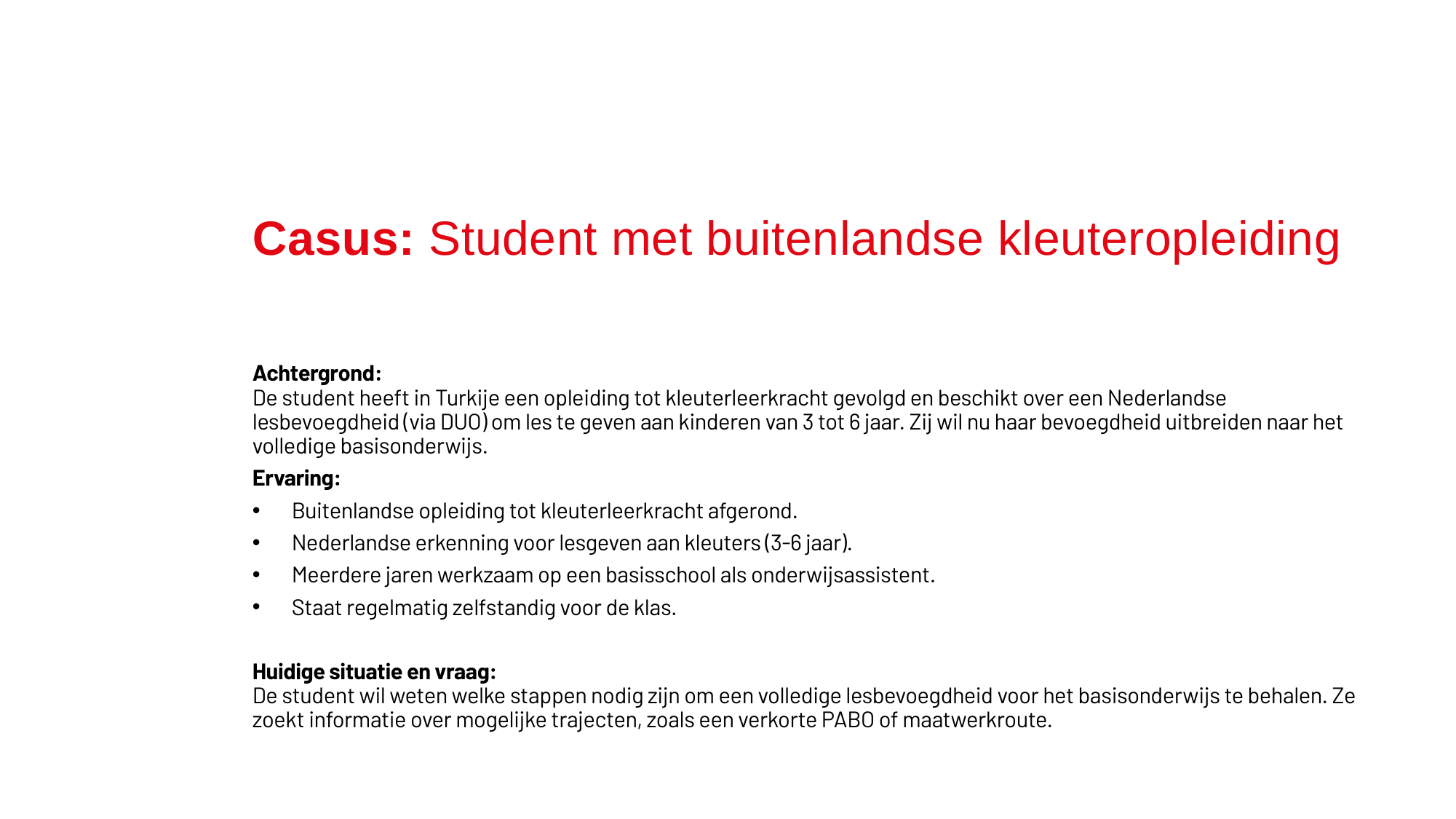

Casus: Student met buitenlandse kleuteropleiding
Achtergrond:
De student heeft in Turkije een opleiding tot kleuterleerkracht gevolgd en beschikt over een Nederlandse lesbevoegdheid (via DUO) om les te geven aan kinderen van 3 tot 6 jaar. Zij wil nu haar bevoegdheid uitbreiden naar het volledige basisonderwijs.
Ervaring:
Buitenlandse opleiding tot kleuterleerkracht afgerond.
Nederlandse erkenning voor lesgeven aan kleuters (3-6 jaar).
Meerdere jaren werkzaam op een basisschool als onderwijsassistent.
Staat regelmatig zelfstandig voor de klas.

Huidige situatie en vraag:
De student wil weten welke stappen nodig zijn om een volledige lesbevoegdheid voor het basisonderwijs te behalen. Ze zoekt informatie over mogelijke trajecten, zoals een verkorte PABO of maatwerkroute.